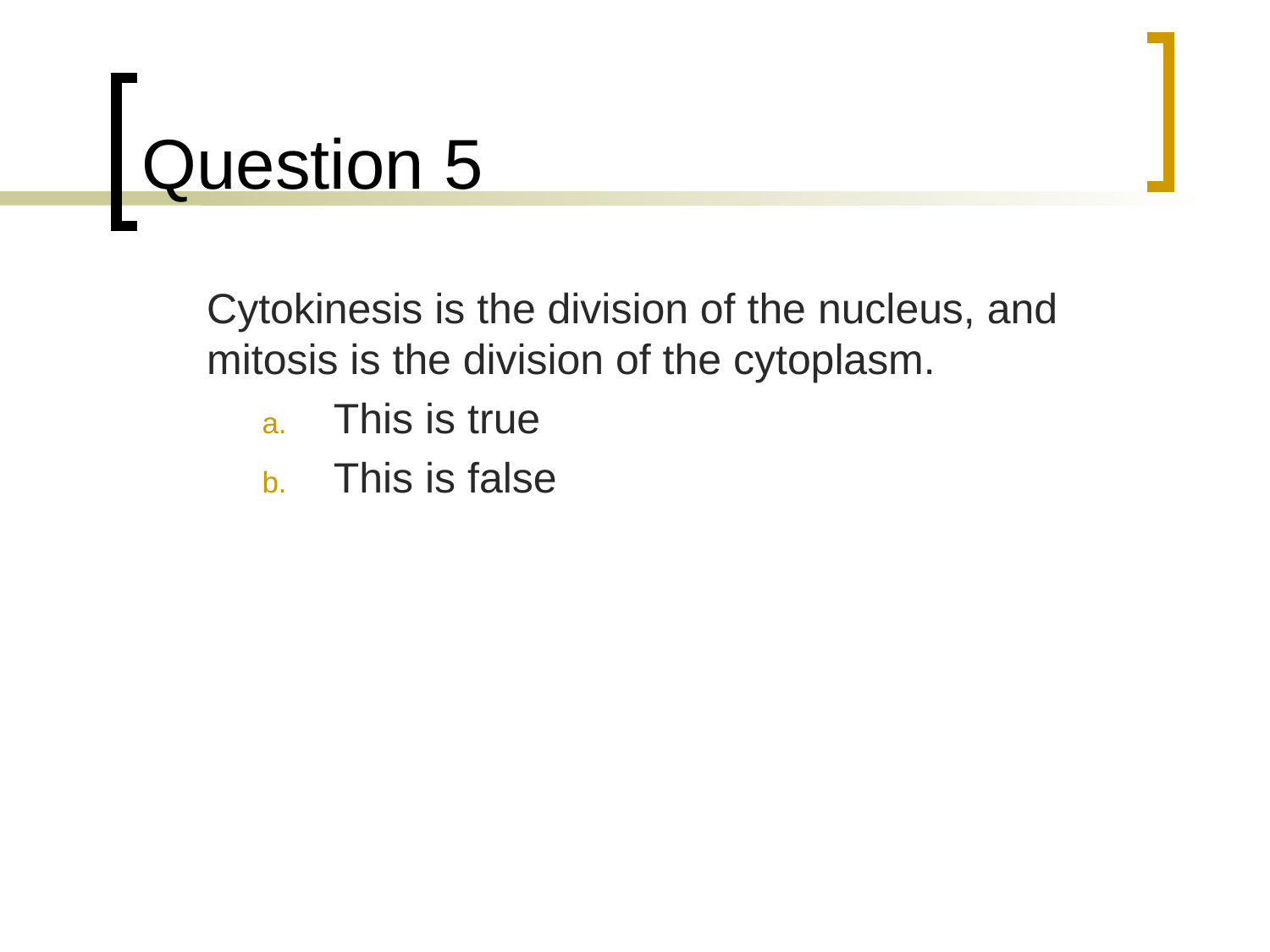

# Question 5
	Cytokinesis is the division of the nucleus, and mitosis is the division of the cytoplasm.
This is true
This is false